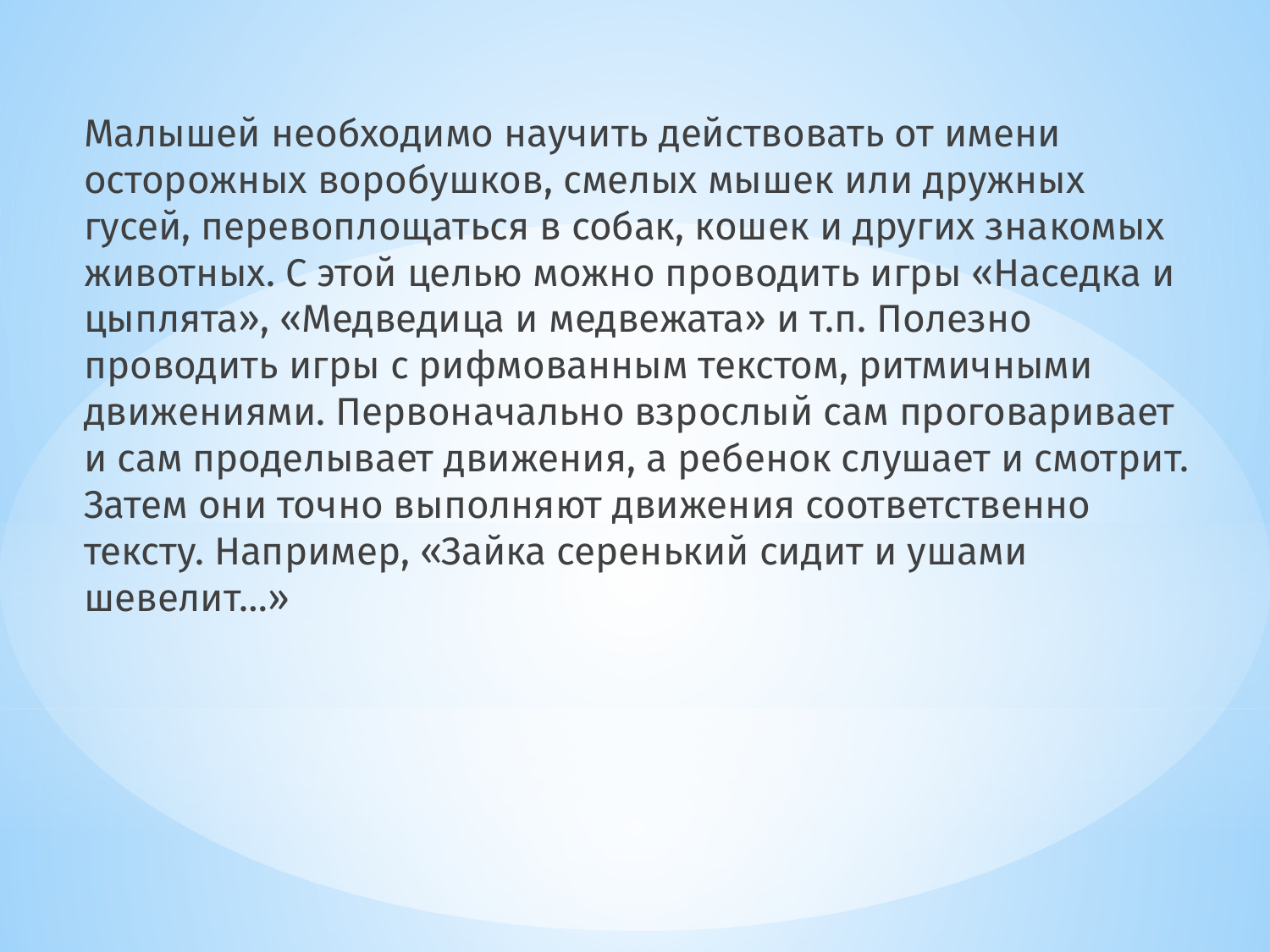

Малышей необходимо научить действовать от имени осторожных воробушков, смелых мышек или дружных гусей, перевоплощаться в собак, кошек и других знакомых животных. С этой целью можно проводить игры «Наседка и цыплята», «Медведица и медвежата» и т.п. Полезно проводить игры с рифмованным текстом, ритмичными движениями. Первоначально взрослый сам проговаривает и сам проделывает движения, а ребенок слушает и смотрит. Затем они точно выполняют движения соответственно тексту. Например, «Зайка серенький сидит и ушами шевелит…»